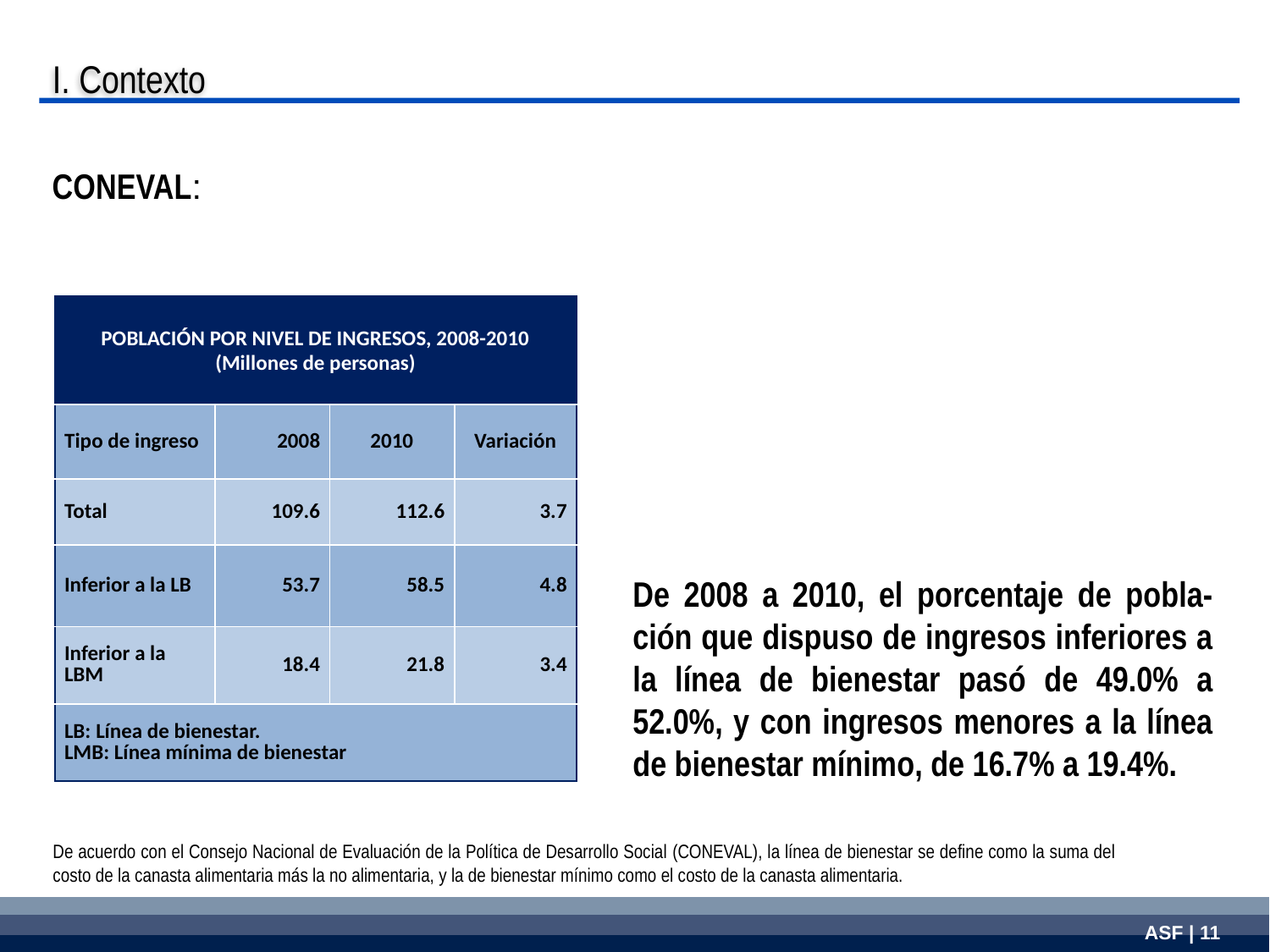

I. Contexto

CONEVAL:
| POBLACIÓN POR NIVEL DE INGRESOS, 2008-2010 (Millones de personas) |  |  |  |
| --- | --- | --- | --- |
| Tipo de ingreso | 2008 | 2010 | Variación |
| Total | 109.6 | 112.6 | 3.7 |
| Inferior a la LB | 53.7 | 58.5 | 4.8 |
| Inferior a la LBM | 18.4 | 21.8 | 3.4 |
| LB: Línea de bienestar. LMB: Línea mínima de bienestar |  |  |  |
De 2008 a 2010, el porcentaje de pobla-ción que dispuso de ingresos inferiores a la línea de bienestar pasó de 49.0% a 52.0%, y con ingresos menores a la línea de bienestar mínimo, de 16.7% a 19.4%.
De acuerdo con el Consejo Nacional de Evaluación de la Política de Desarrollo Social (CONEVAL), la línea de bienestar se define como la suma del costo de la canasta alimentaria más la no alimentaria, y la de bienestar mínimo como el costo de la canasta alimentaria.
|  |
| --- |
|  |
|  |
ASF | 11